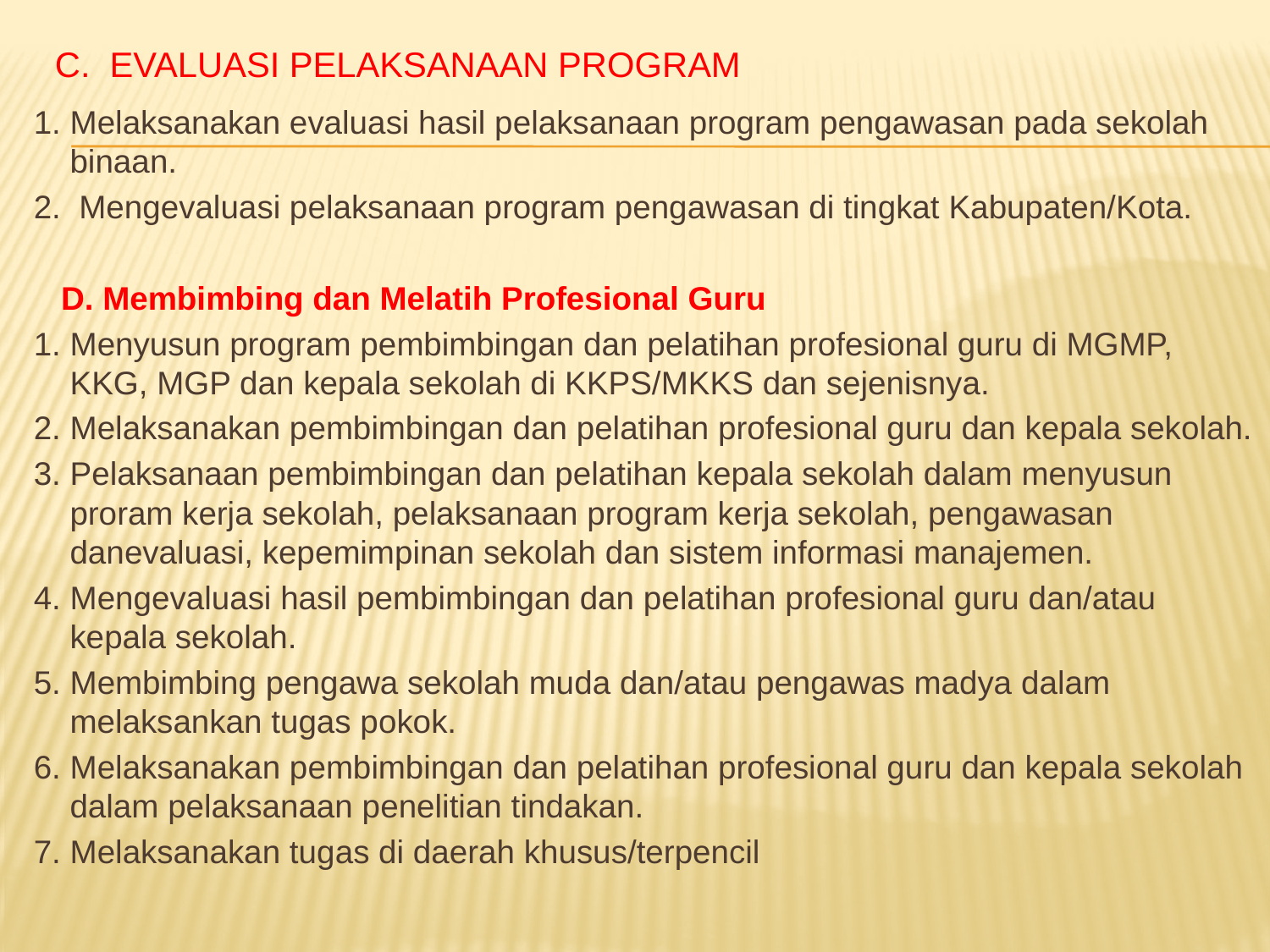

# C.  Evaluasi Pelaksanaan Program
1. Melaksanakan evaluasi hasil pelaksanaan program pengawasan pada sekolah binaan.
2.  Mengevaluasi pelaksanaan program pengawasan di tingkat Kabupaten/Kota.

   D. Membimbing dan Melatih Profesional Guru
1. Menyusun program pembimbingan dan pelatihan profesional guru di MGMP, KKG, MGP dan kepala sekolah di KKPS/MKKS dan sejenisnya.
2. Melaksanakan pembimbingan dan pelatihan profesional guru dan kepala sekolah.
3. Pelaksanaan pembimbingan dan pelatihan kepala sekolah dalam menyusun proram kerja sekolah, pelaksanaan program kerja sekolah, pengawasan danevaluasi, kepemimpinan sekolah dan sistem informasi manajemen.
4. Mengevaluasi hasil pembimbingan dan pelatihan profesional guru dan/atau kepala sekolah.
5. Membimbing pengawa sekolah muda dan/atau pengawas madya dalam melaksankan tugas pokok.
6. Melaksanakan pembimbingan dan pelatihan profesional guru dan kepala sekolah dalam pelaksanaan penelitian tindakan.
7. Melaksanakan tugas di daerah khusus/terpencil